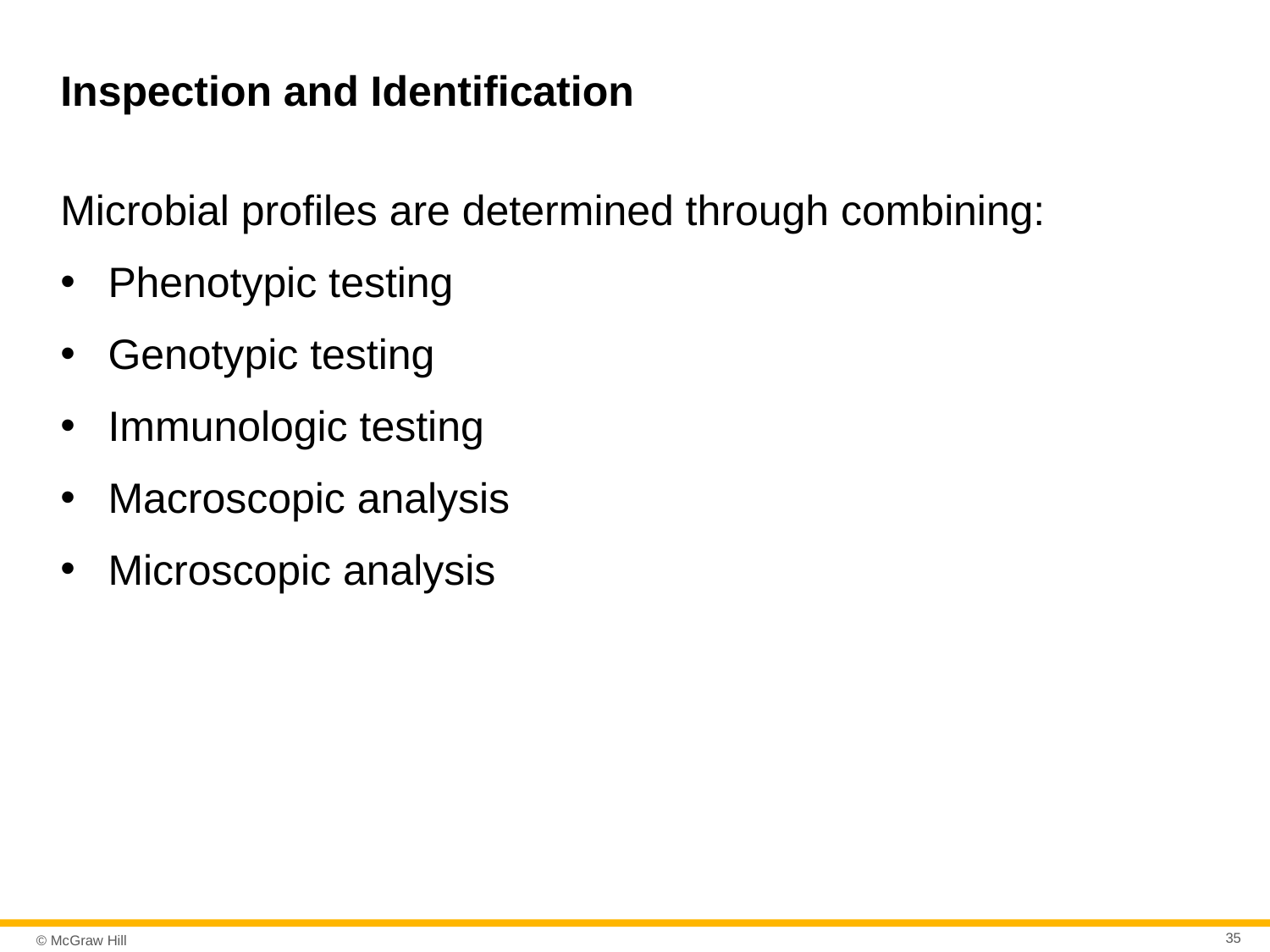

# Inspection and Identification
Microbial profiles are determined through combining:
Phenotypic testing
Genotypic testing
Immunologic testing
Macroscopic analysis
Microscopic analysis